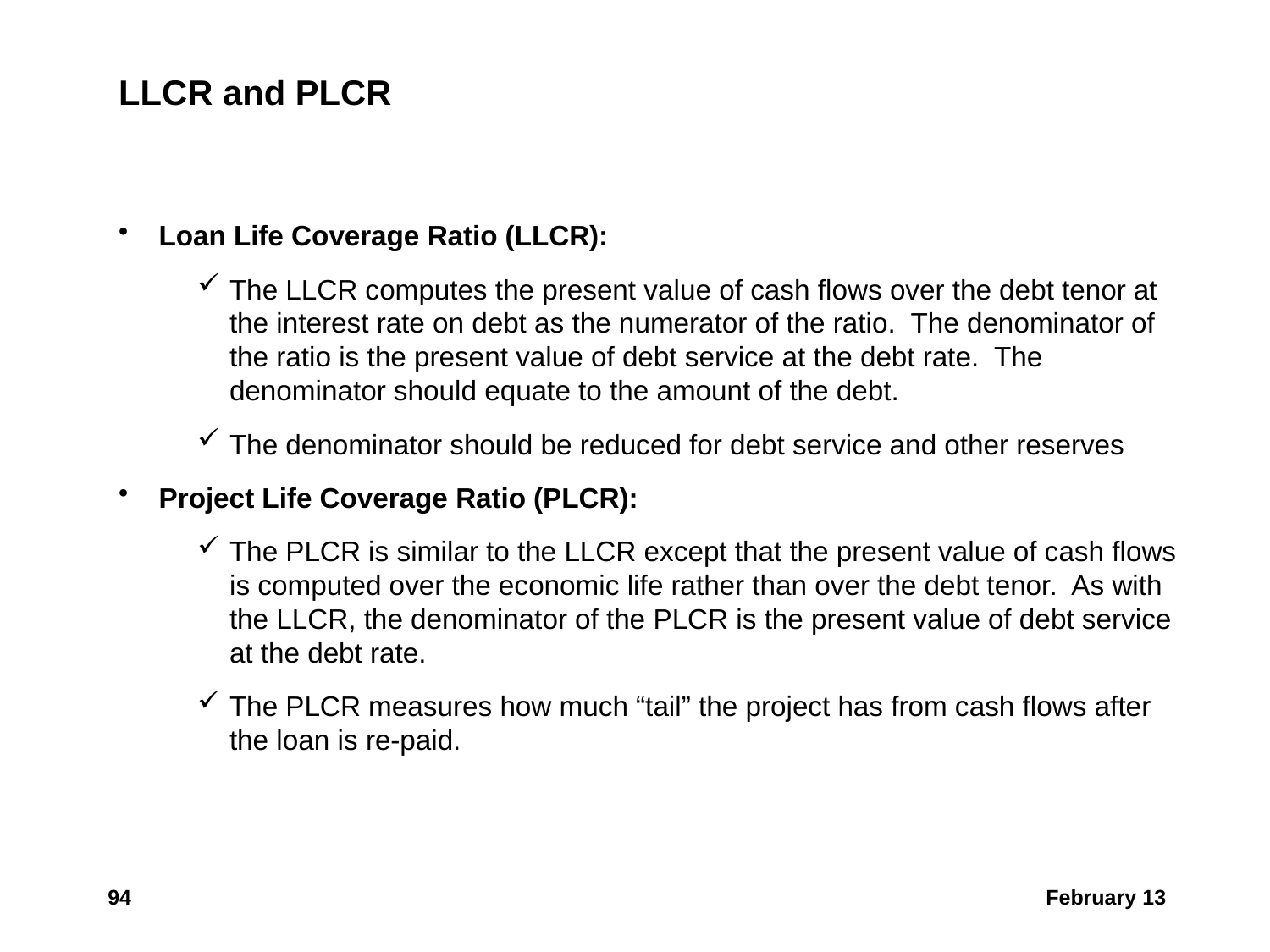

# LLCR and PLCR
Loan Life Coverage Ratio (LLCR):
The LLCR computes the present value of cash flows over the debt tenor at the interest rate on debt as the numerator of the ratio.  The denominator of the ratio is the present value of debt service at the debt rate.  The denominator should equate to the amount of the debt.
The denominator should be reduced for debt service and other reserves
Project Life Coverage Ratio (PLCR):
The PLCR is similar to the LLCR except that the present value of cash flows is computed over the economic life rather than over the debt tenor.  As with the LLCR, the denominator of the PLCR is the present value of debt service at the debt rate.
The PLCR measures how much “tail” the project has from cash flows after the loan is re-paid.